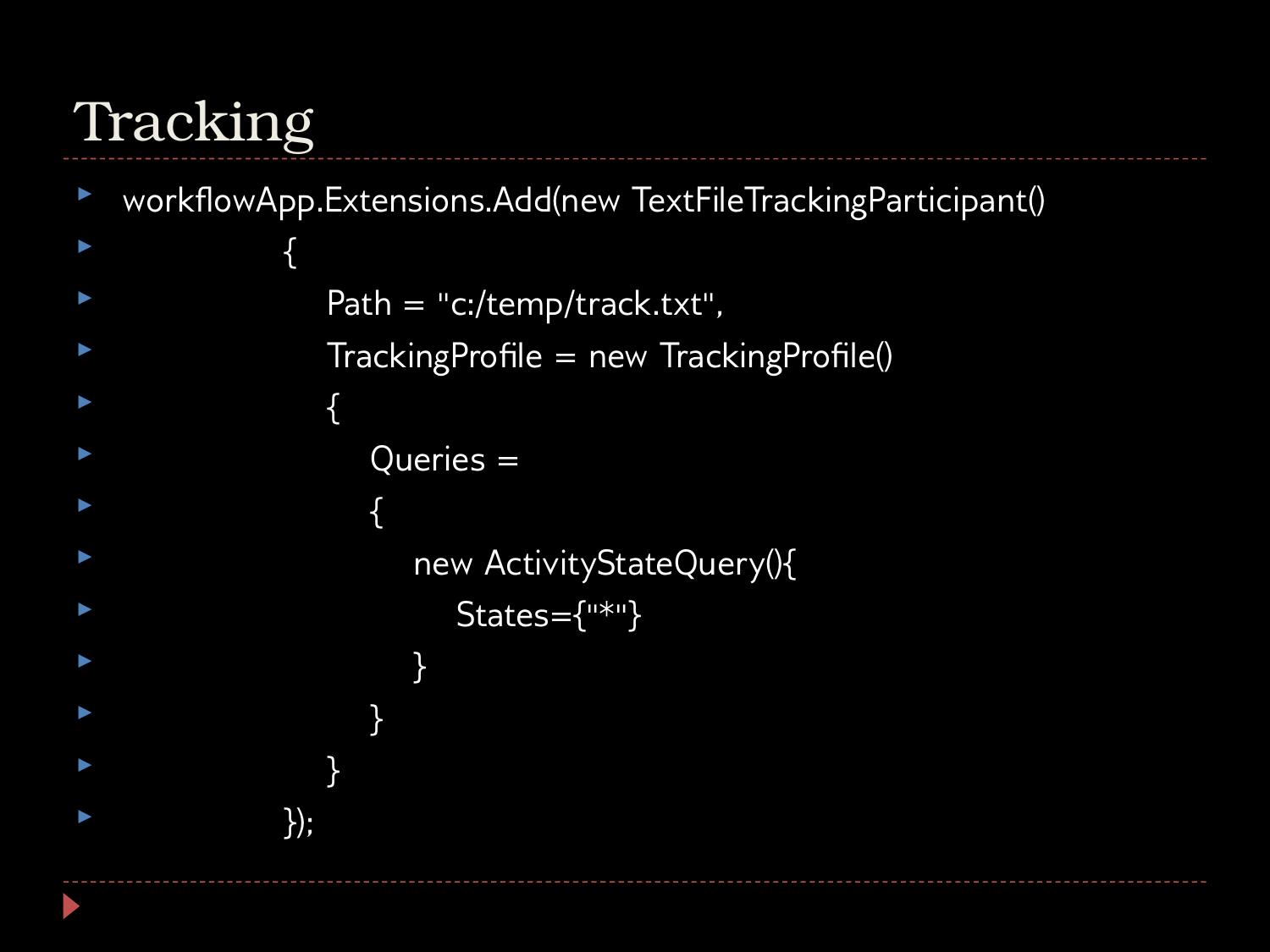

# Tracking
 workflowApp.Extensions.Add(new TextFileTrackingParticipant()
                {
                    Path = "c:/temp/track.txt",
                    TrackingProfile = new TrackingProfile()
                    {
                        Queries =
                        {
                            new ActivityStateQuery(){
                                States={"*"}
                            }
                        }
                    }
                });